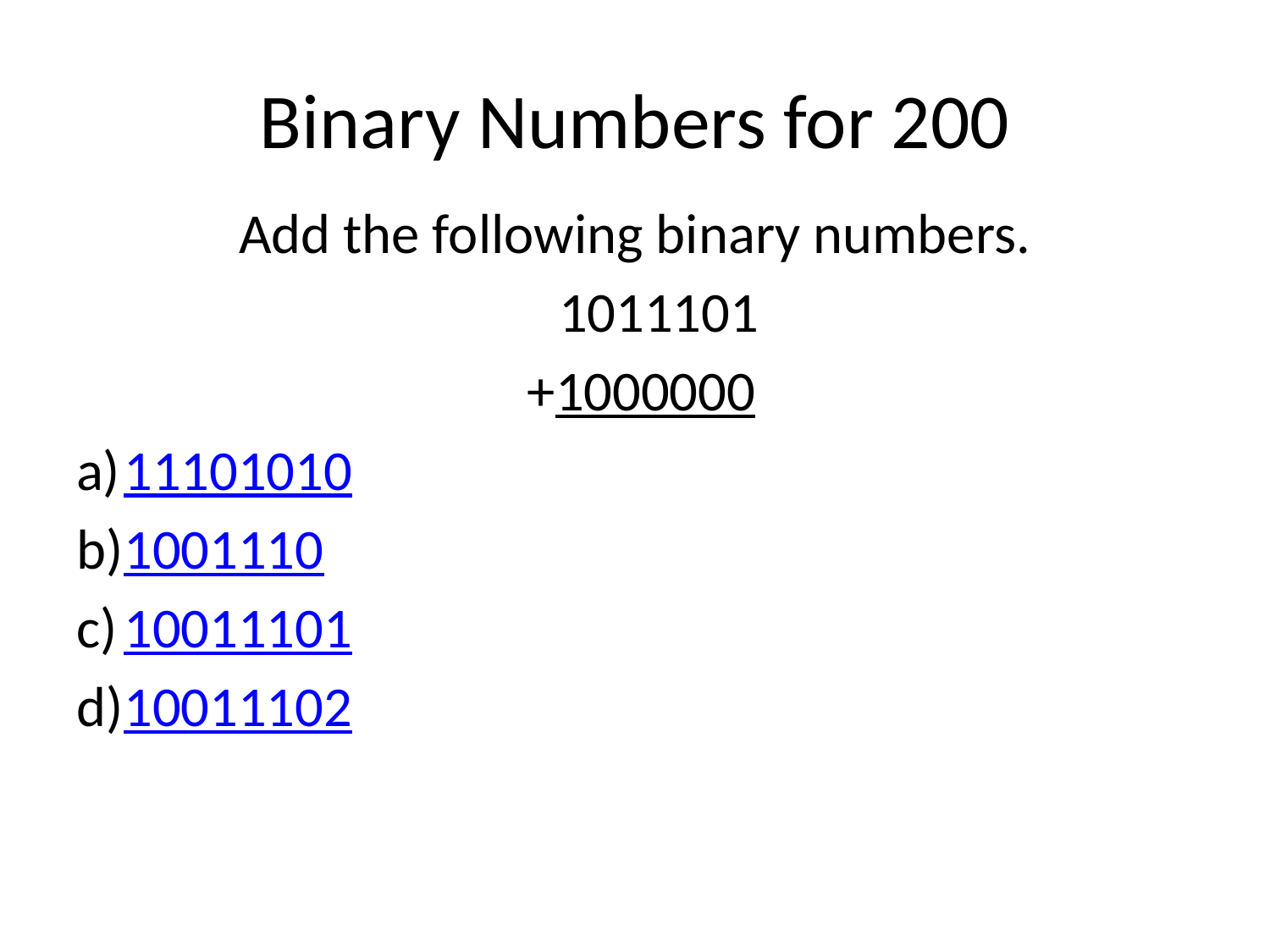

# Binary Numbers for 200
Add the following binary numbers.
	1011101
 +1000000
11101010
1001110
10011101
10011102